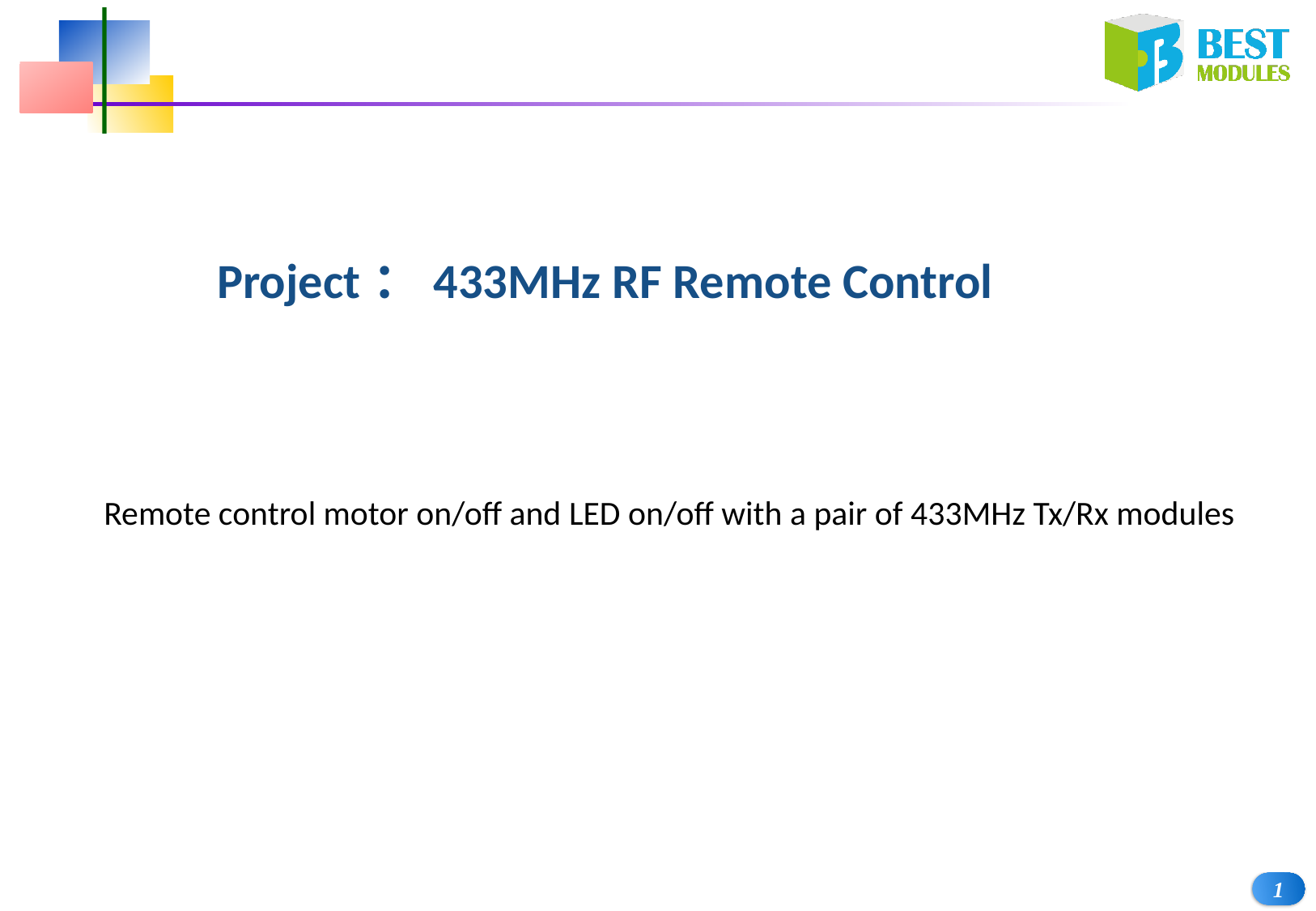

Project：433MHz RF Remote Control
Remote control motor on/off and LED on/off with a pair of 433MHz Tx/Rx modules
1